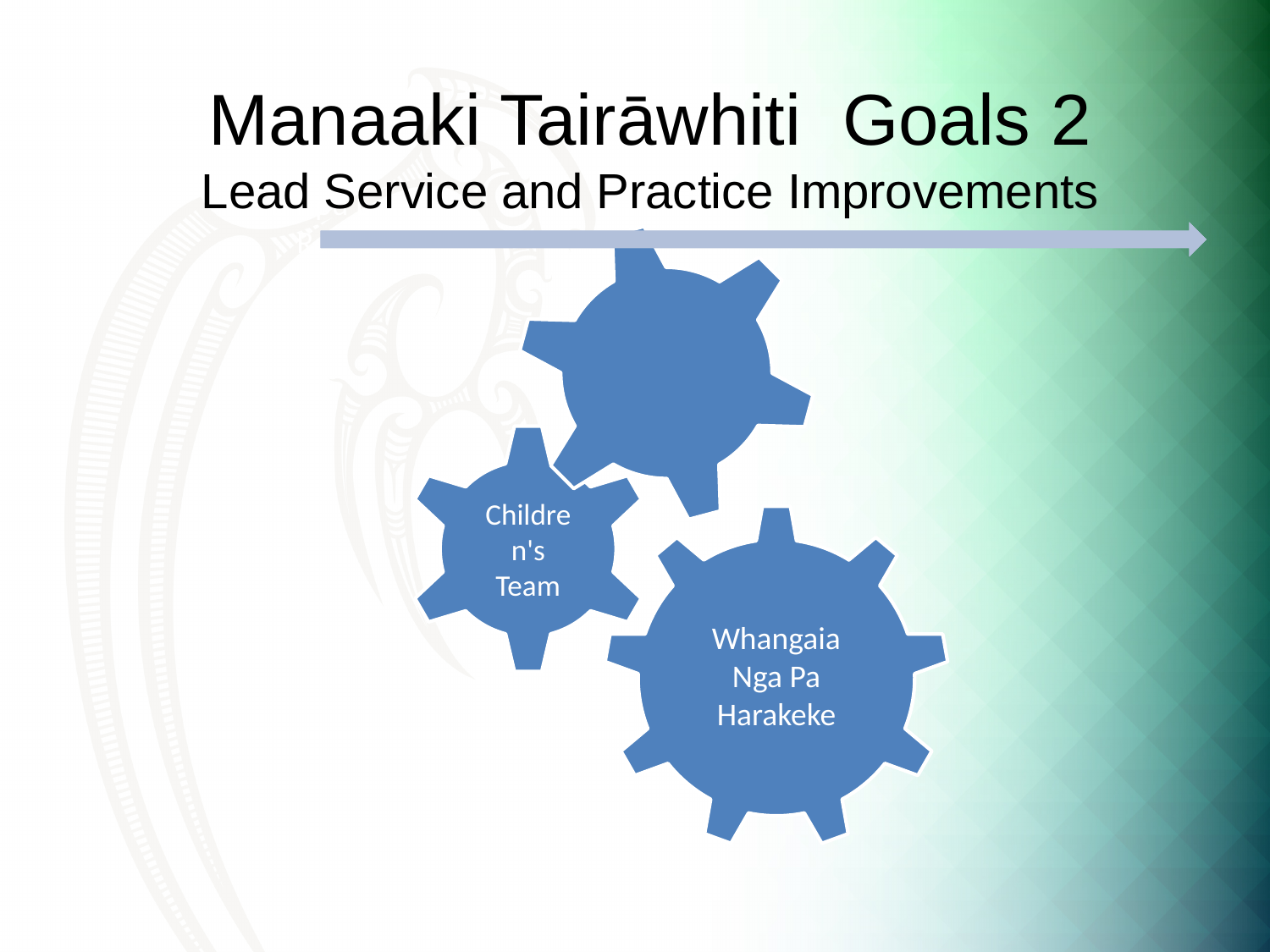

Manaaki Tairāwhiti  Goals 2
Lead Service and Practice Improvements
Whangaia Nga Pa Harakeke
Children's Team
E Tipu E Rea